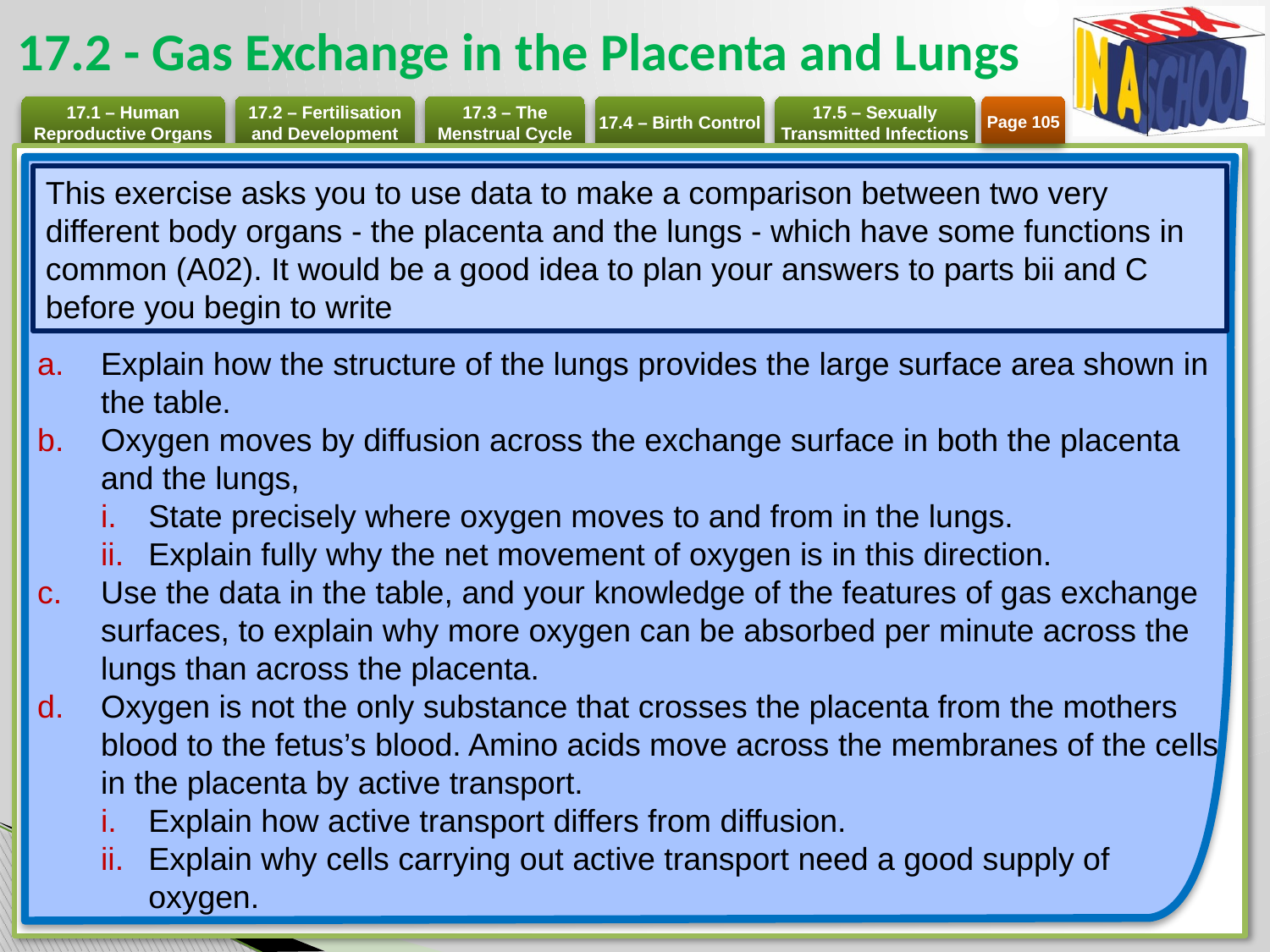

# 17.2 - Gas Exchange in the Placenta and Lungs
Page 105

Explain how the structure of the lungs provides the large surface area shown in the table.
Oxygen moves by diffusion across the exchange surface in both the placenta and the lungs,
State precisely where oxygen moves to and from in the lungs.
Explain fully why the net movement of oxygen is in this direction.
Use the data in the table, and your knowledge of the features of gas exchange surfaces, to explain why more oxygen can be absorbed per minute across the lungs than across the placenta.
Oxygen is not the only substance that crosses the placenta from the mothers blood to the fetus’s blood. Amino acids move across the membranes of the cells in the placenta by active transport.
Explain how active transport differs from diffusion.
Explain why cells carrying out active transport need a good supply of oxygen.
This exercise asks you to use data to make a comparison between two very different body organs - the placenta and the lungs - which have some functions in common (A02). It would be a good idea to plan your answers to parts bii and C before you begin to write